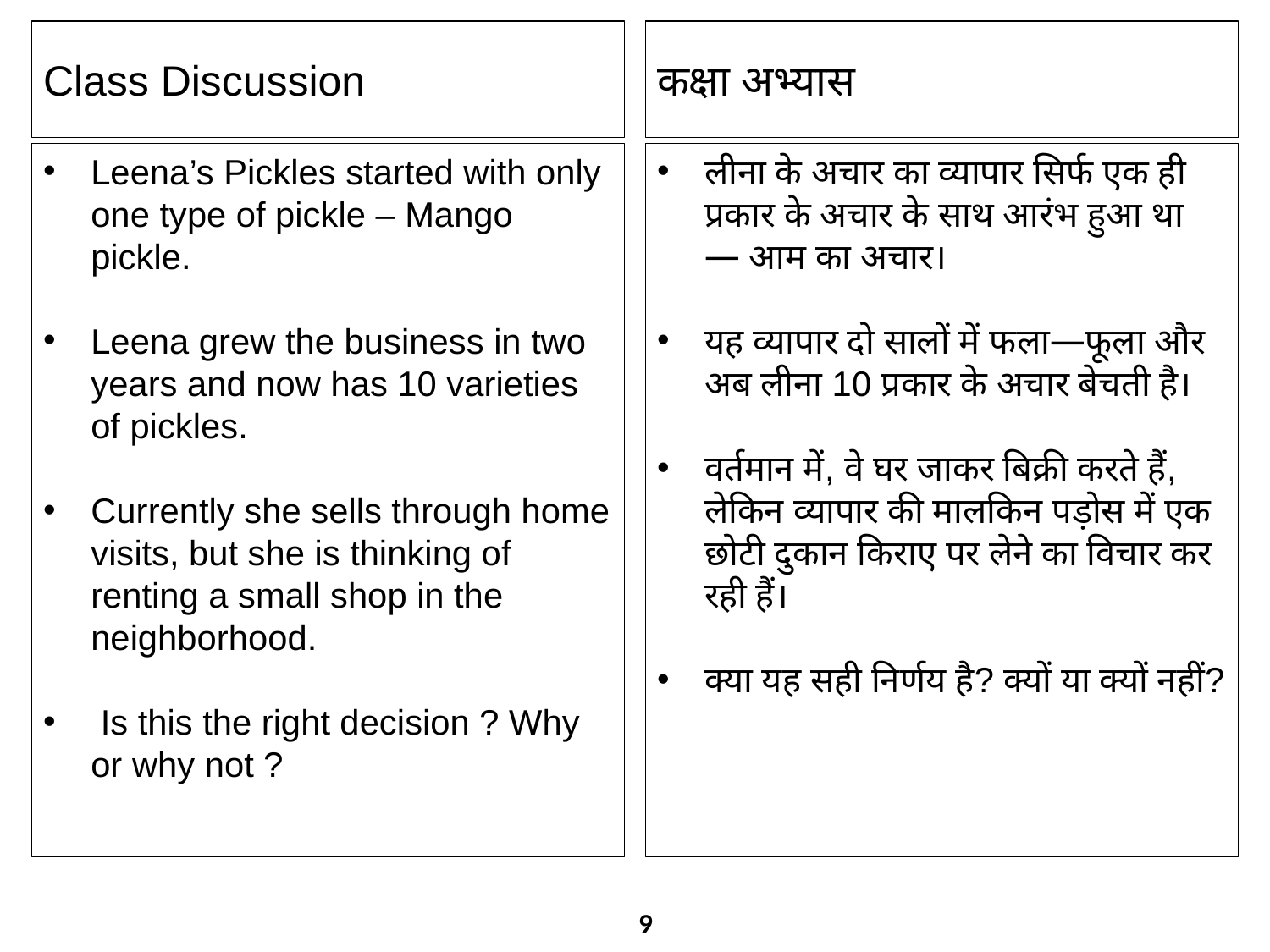

Class Discussion
कक्षा अभ्यास
Leena’s Pickles started with only one type of pickle – Mango pickle.

Leena grew the business in two years and now has 10 varieties of pickles.

Currently she sells through home visits, but she is thinking of renting a small shop in the neighborhood.

 Is this the right decision ? Why or why not ?
लीना के अचार का व्यापार सिर्फ एक ही प्रकार के अचार के साथ आरंभ हुआ था — आम का अचार।

यह व्यापार दो सालों में फला—फूला और अब लीना 10 प्रकार के अचार बेचती है।

वर्तमान में, वे घर जाकर बिक्री करते हैं, लेकिन व्यापार की मा​लकिन पड़ोस में एक छोटी दुकान किराए पर लेने का विचार कर रही हैं।

क्या यह सही निर्णय है? क्यों या क्यों नहीं?
9